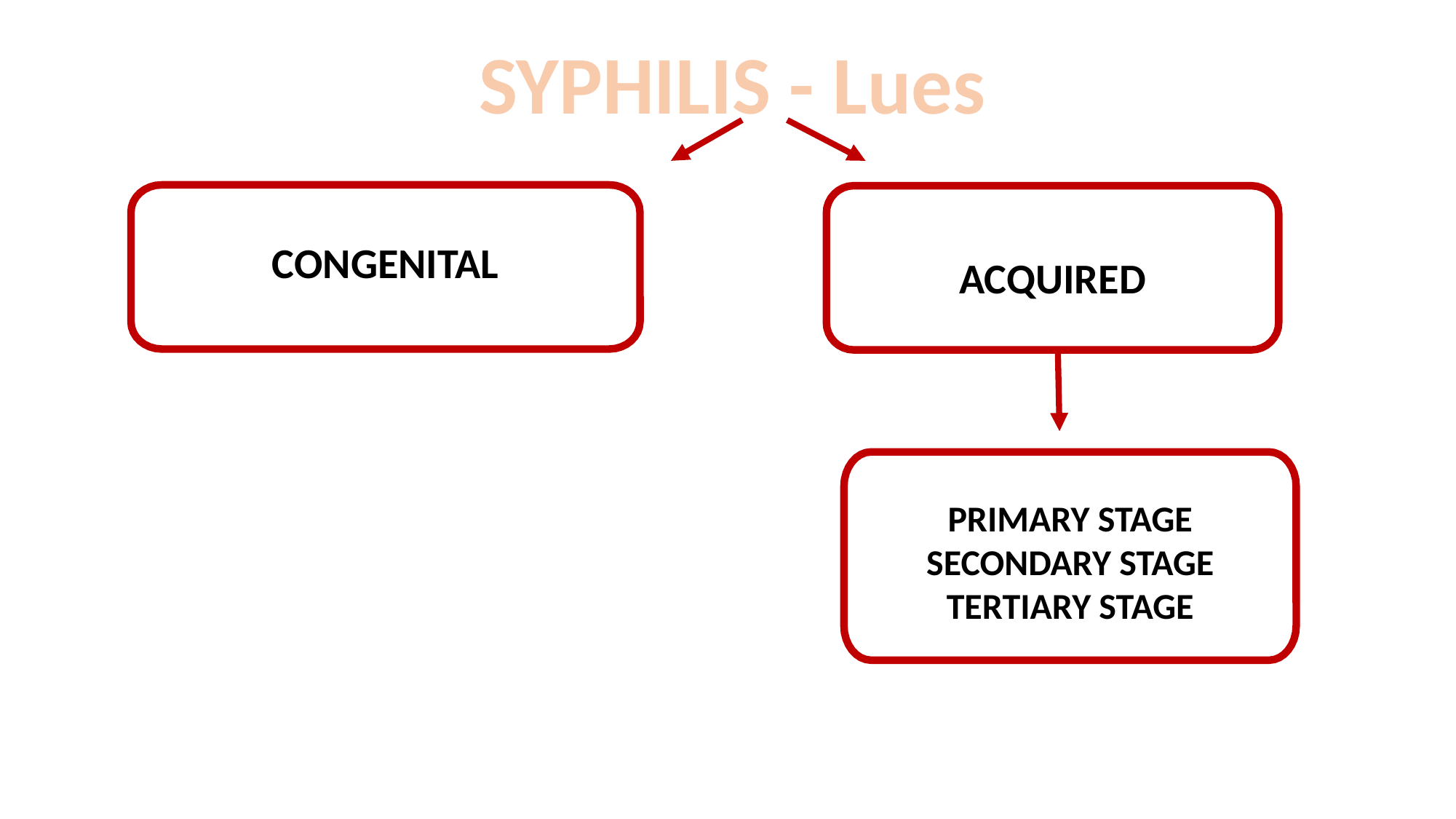

SYPHILIS - Lues

CONGENITAL

ACQUIRED

PRIMARY STAGE
SECONDARY STAGE
TERTIARY STAGE